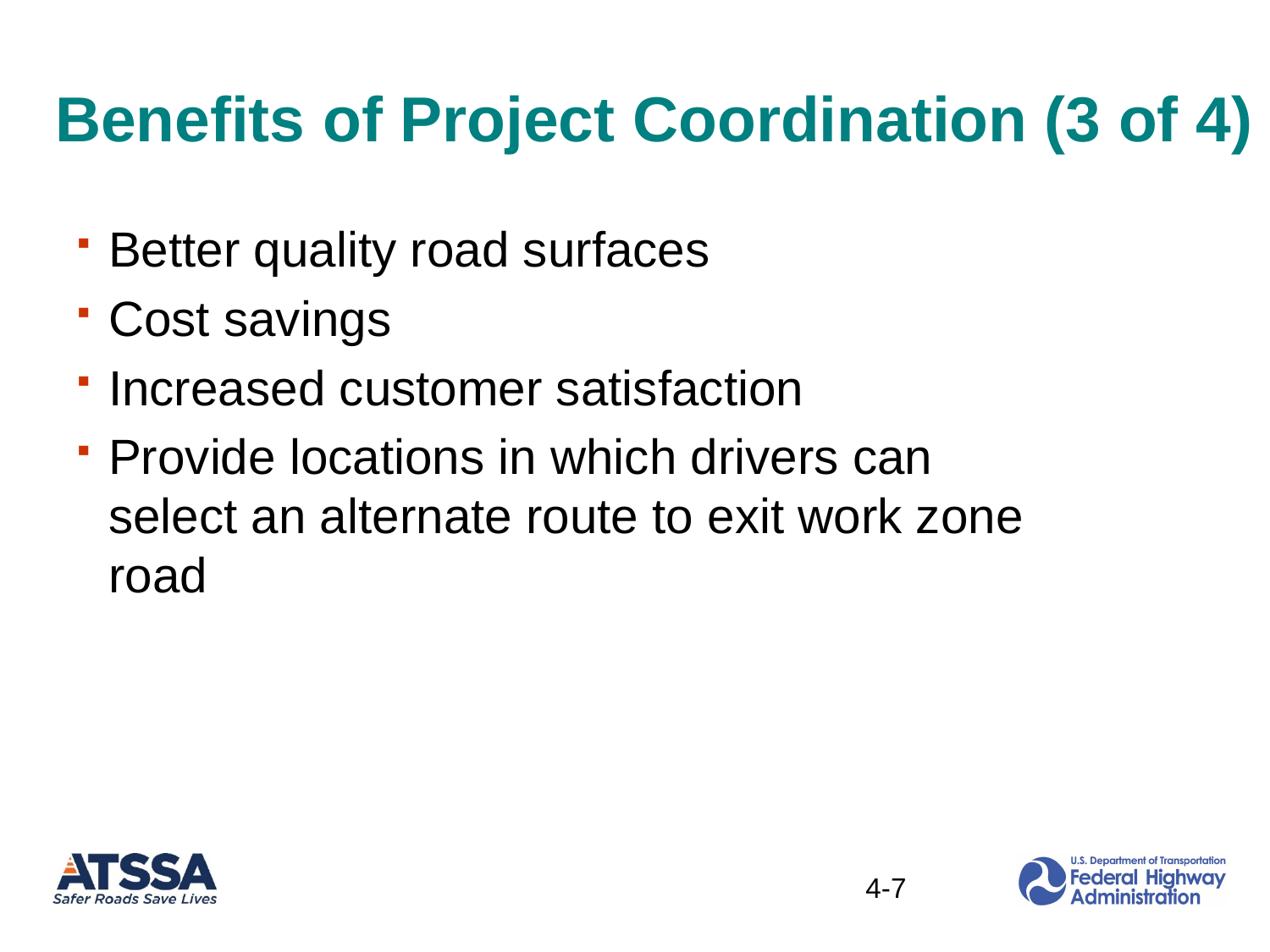

# Benefits of Project Coordination (3 of 4)
Better quality road surfaces
Cost savings
Increased customer satisfaction
Provide locations in which drivers can select an alternate route to exit work zone road